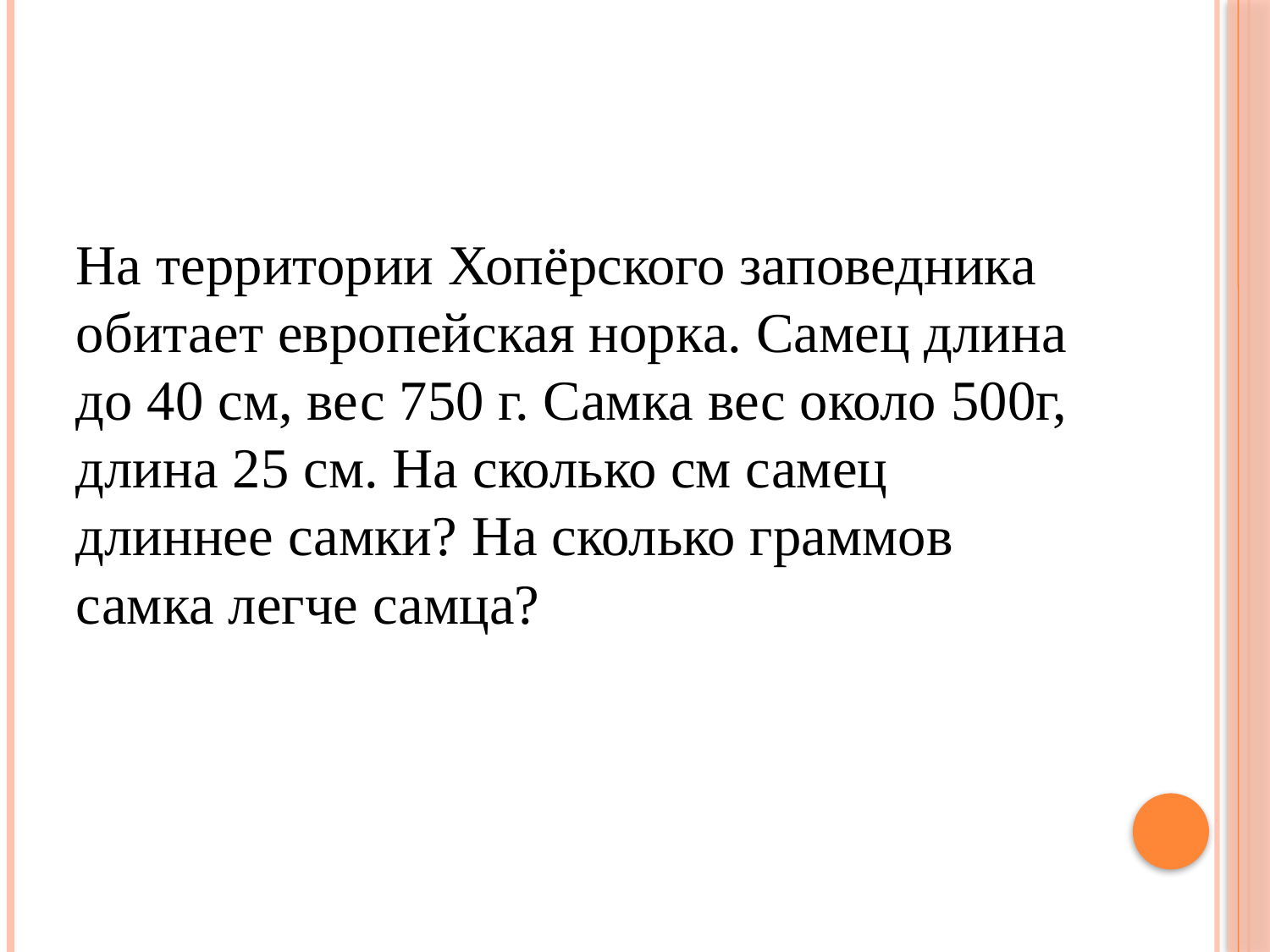

#
На территории Хопёрского заповедника обитает европейская норка. Самец длина до 40 см, вес 750 г. Самка вес около 500г, длина 25 см. На сколько см самец длиннее самки? На сколько граммов самка легче самца?